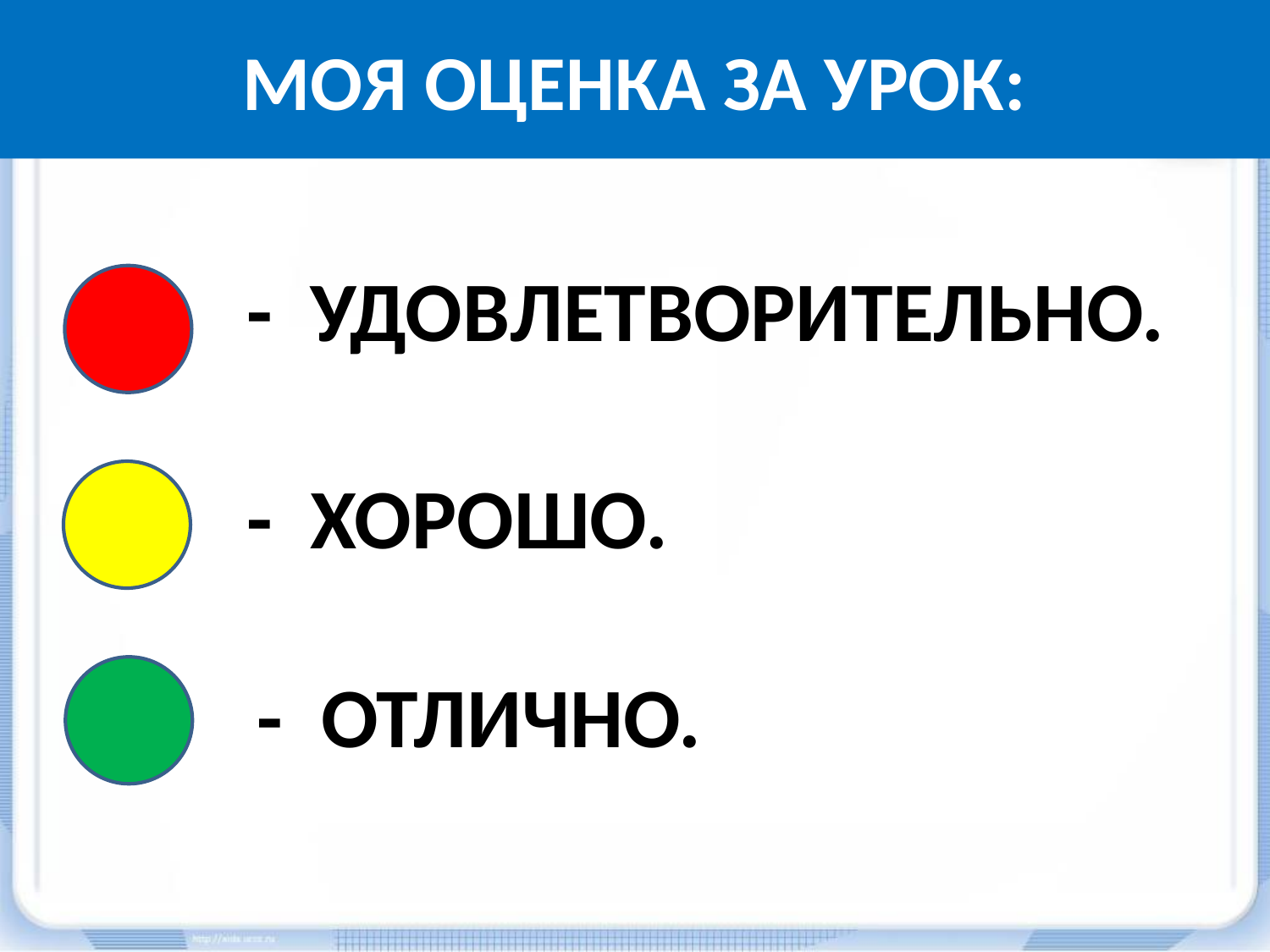

МОЯ ОЦЕНКА ЗА УРОК:
-  УДОВЛЕТВОРИТЕЛЬНО.

-  ХОРОШО.

-  ОТЛИЧНО.